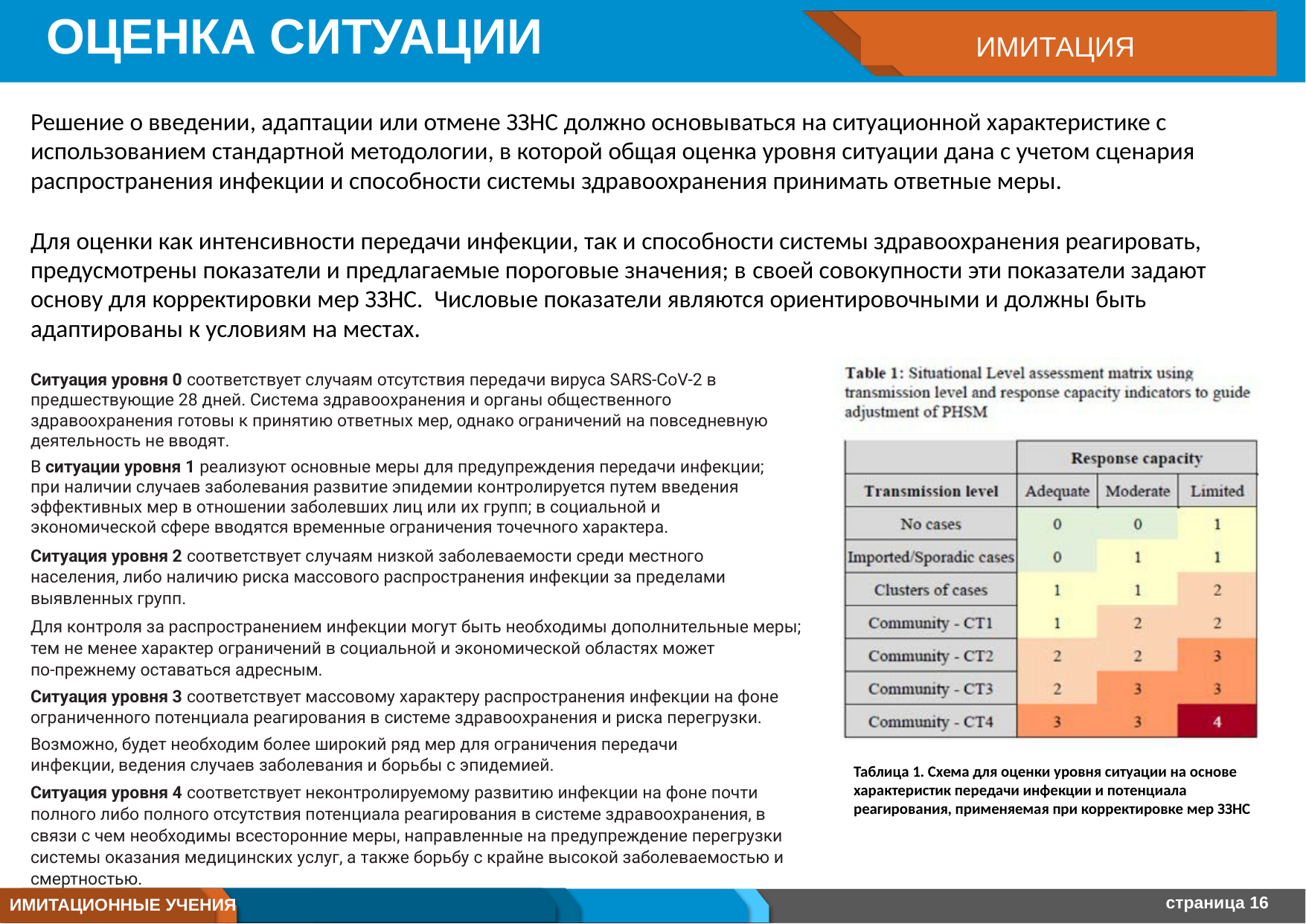

# ОЦЕНКА СИТУАЦИИ

ИМИТАЦИЯ
Решение о введении, адаптации или отмене ЗЗНС должно основываться на ситуационной характеристике с использованием стандартной методологии, в которой общая оценка уровня ситуации дана с учетом сценария распространения инфекции и способности системы здравоохранения принимать ответные меры.

Для оценки как интенсивности передачи инфекции, так и способности системы здравоохранения реагировать, предусмотрены показатели и предлагаемые пороговые значения; в своей совокупности эти показатели задают основу для корректировки мер ЗЗНС.  Числовые показатели являются ориентировочными и должны быть адаптированы к условиям на местах.

Ситуация уровня 0 соответствует случаям отсутствия передачи вируса SARS-CoV-2 в предшествующие 28 дней. Система здравоохранения и органы общественного здравоохранения готовы к принятию ответных мер, однако ограничений на повседневную деятельность не вводят.
В ситуации уровня 1 реализуют основные меры для предупреждения передачи инфекции; при наличии случаев заболевания развитие эпидемии контролируется путем введения эффективных мер в отношении заболевших лиц или их групп; в социальной и экономической сфере вводятся временные ограничения точечного характера.
Ситуация уровня 2 соответствует случаям низкой заболеваемости среди местного населения, либо наличию риска массового распространения инфекции за пределами выявленных групп.
Для контроля за распространением инфекции могут быть необходимы дополнительные меры; тем не менее характер ограничений в социальной и экономической областях может по‑прежнему оставаться адресным.
Ситуация уровня 3 соответствует массовому характеру распространения инфекции на фоне ограниченного потенциала реагирования в системе здравоохранения и риска перегрузки.
Возможно, будет необходим более широкий ряд мер для ограничения передачи инфекции, ведения случаев заболевания и борьбы с эпидемией.
Ситуация уровня 4 соответствует неконтролируемому развитию инфекции на фоне почти полного либо полного отсутствия потенциала реагирования в системе здравоохранения, в связи с чем необходимы всесторонние меры, направленные на предупреждение перегрузки системы оказания медицинских услуг, а также борьбу с крайне высокой заболеваемостью и смертностью.

Таблица 1. Схема для оценки уровня ситуации на основе характеристик передачи инфекции и потенциала реагирования, применяемая при корректировке мер ЗЗНС
страница 16
ИМИТАЦИОННЫЕ УЧЕНИЯ